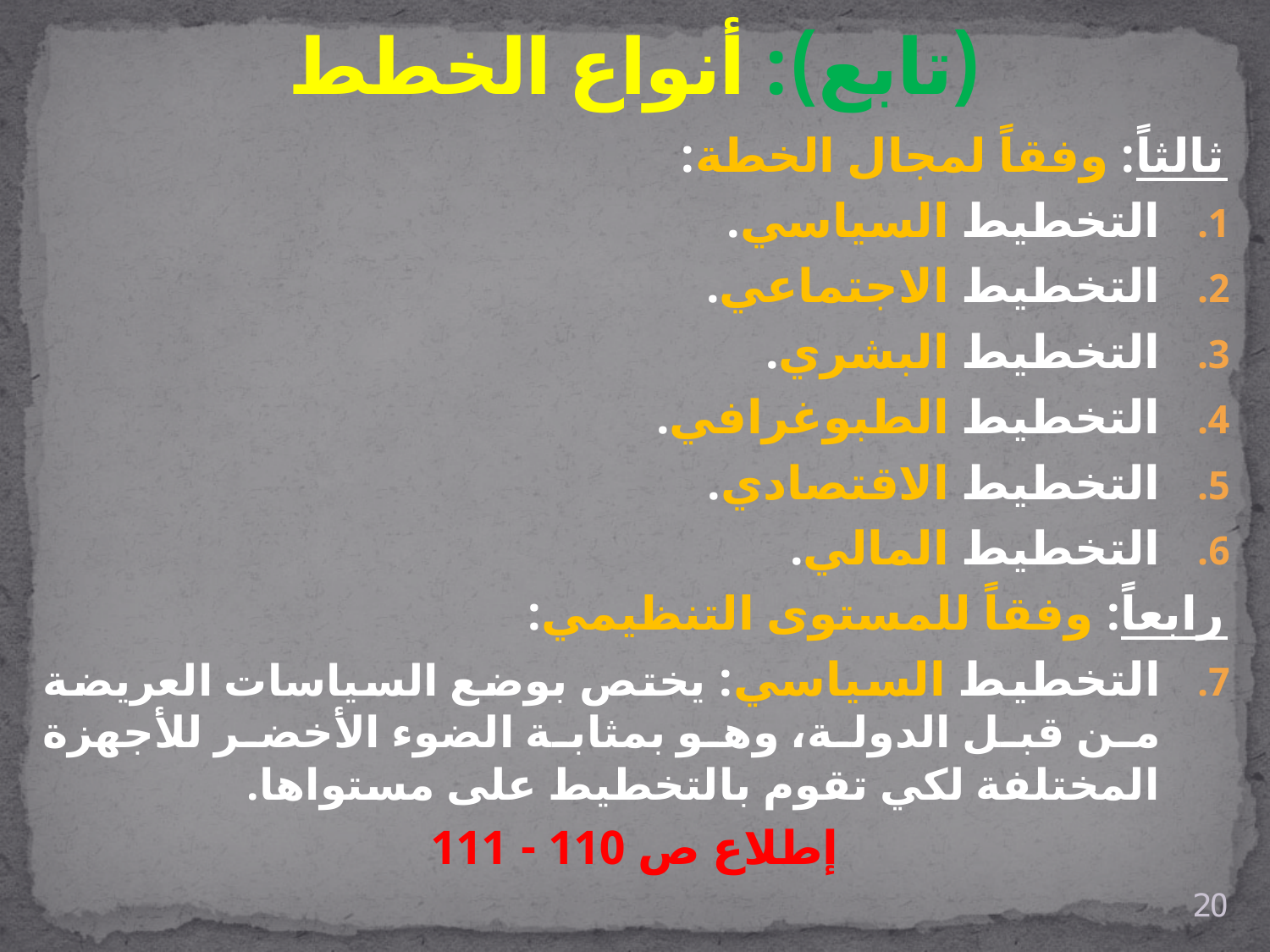

# (تابع): أنواع الخطط
ثالثاً: وفقاً لمجال الخطة:
التخطيط السياسي.
التخطيط الاجتماعي.
التخطيط البشري.
التخطيط الطبوغرافي.
التخطيط الاقتصادي.
التخطيط المالي.
رابعاً: وفقاً للمستوى التنظيمي:
التخطيط السياسي: يختص بوضع السياسات العريضة من قبل الدولة، وهو بمثابة الضوء الأخضر للأجهزة المختلفة لكي تقوم بالتخطيط على مستواها.
إطلاع ص 110 - 111

20